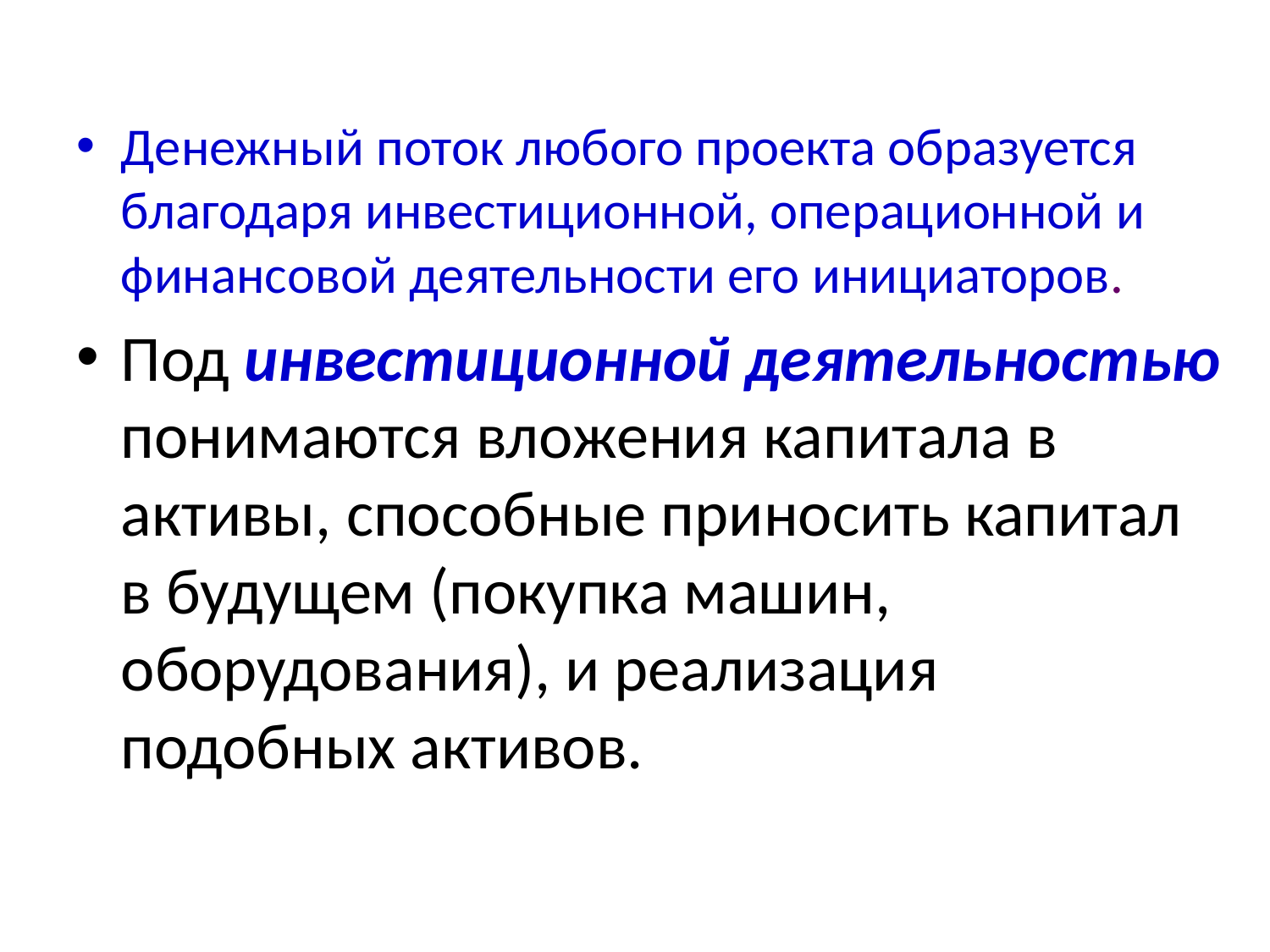

Денежный поток любого проекта образуется благодаря инвестиционной, операционной и финансовой деятельности его инициаторов.
Под инвестиционной деятельностью понимаются вложения капитала в активы, способные приносить капитал в будущем (покупка машин, оборудования), и реализация подобных активов.